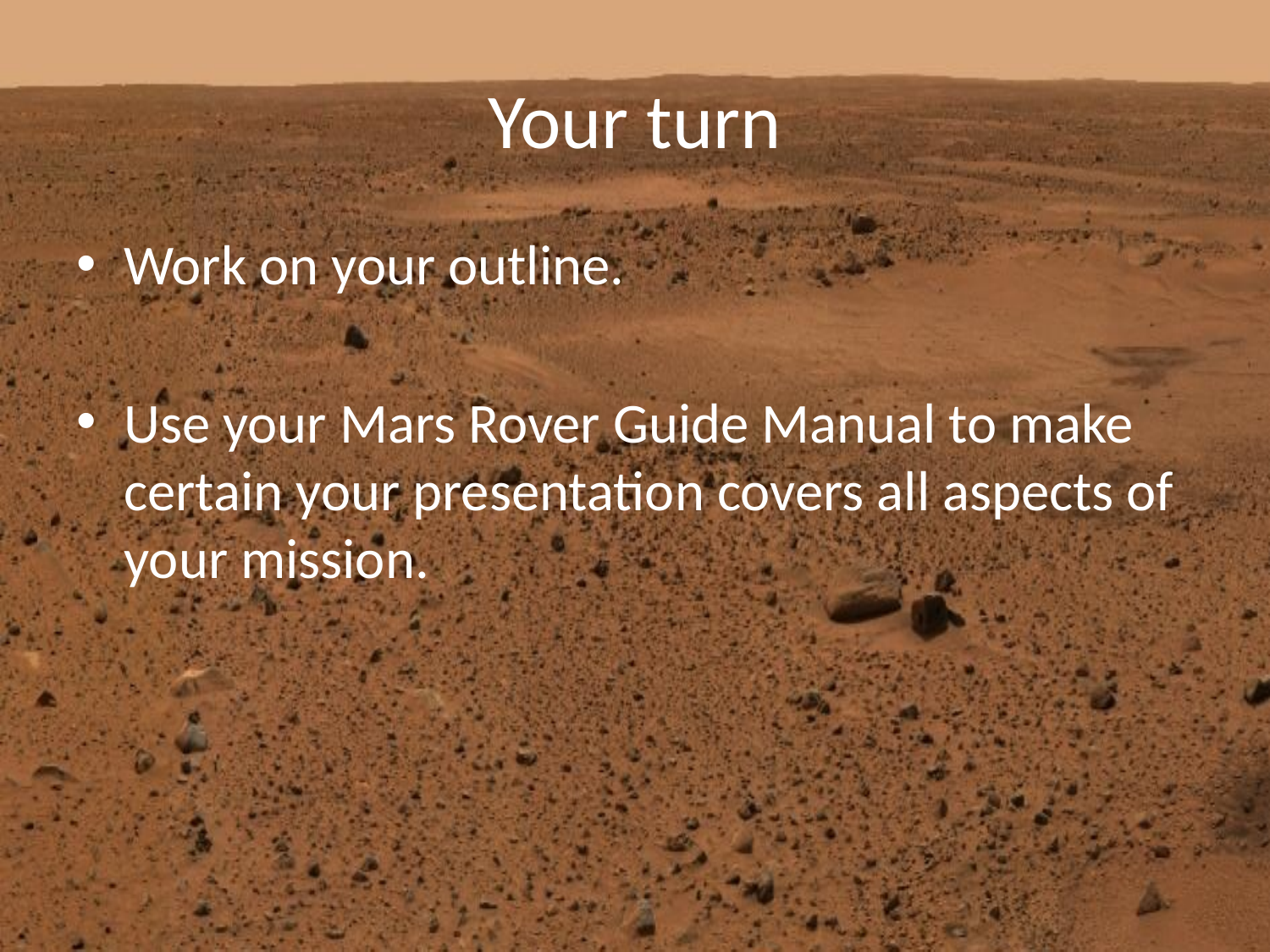

# Your turn
Work on your outline.

Use your Mars Rover Guide Manual to make certain your presentation covers all aspects of your mission.